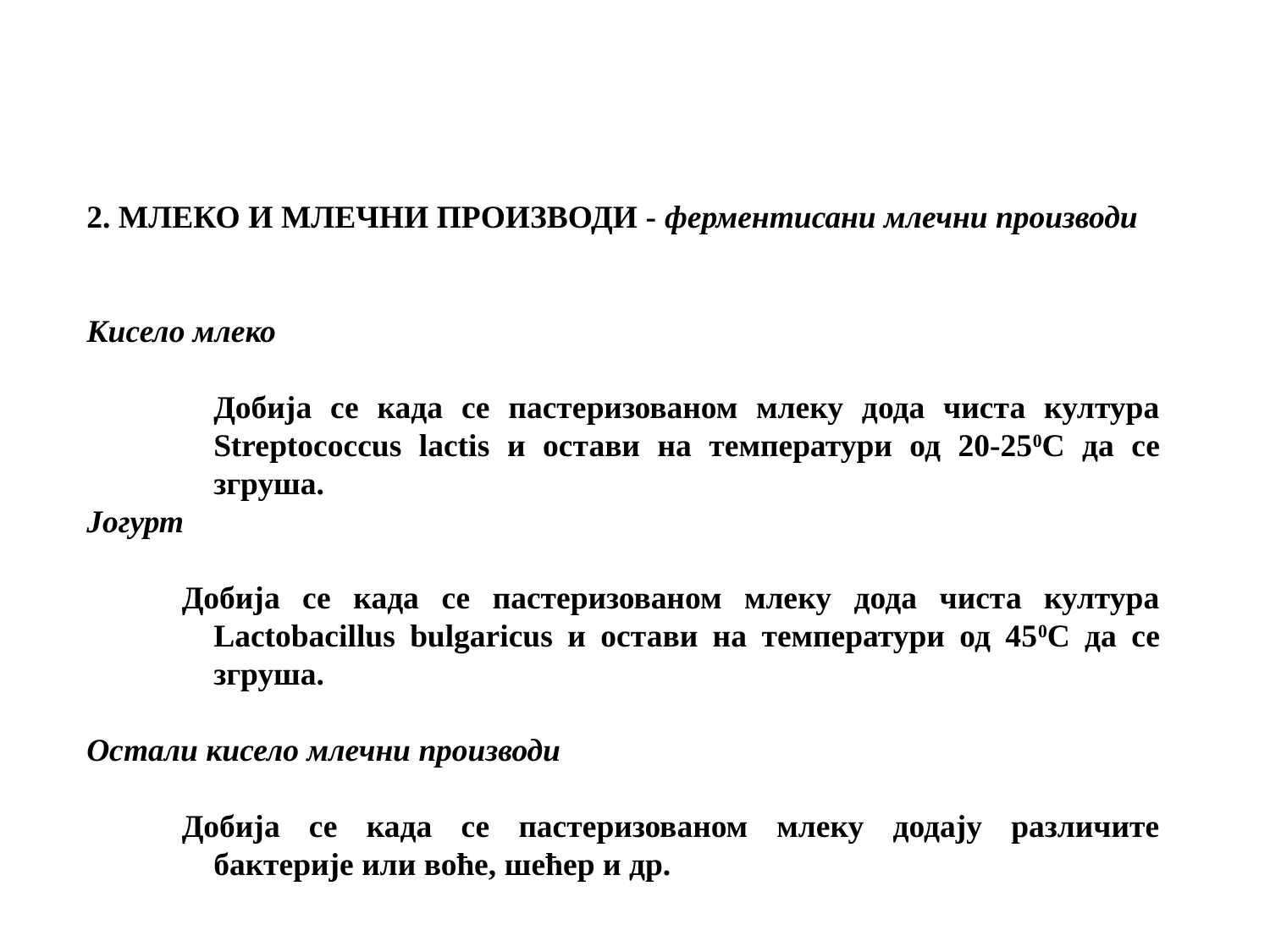

2. МЛЕКО И МЛЕЧНИ ПРОИЗВОДИ - ферментисани млечни производи

Кисело млеко

Добија се када се пастеризованом млеку дода чиста култура Streptococcus lactis и остави на температури од 20-250C да се згруша.
Јогурт

Добија се када се пастеризованом млеку дода чиста култура Lactobacillus bulgaricus и остави на температури од 450C да се згруша.

Остали кисело млечни производи

Добија се када се пастеризованом млеку додају различите бактерије или воће, шећер и др.